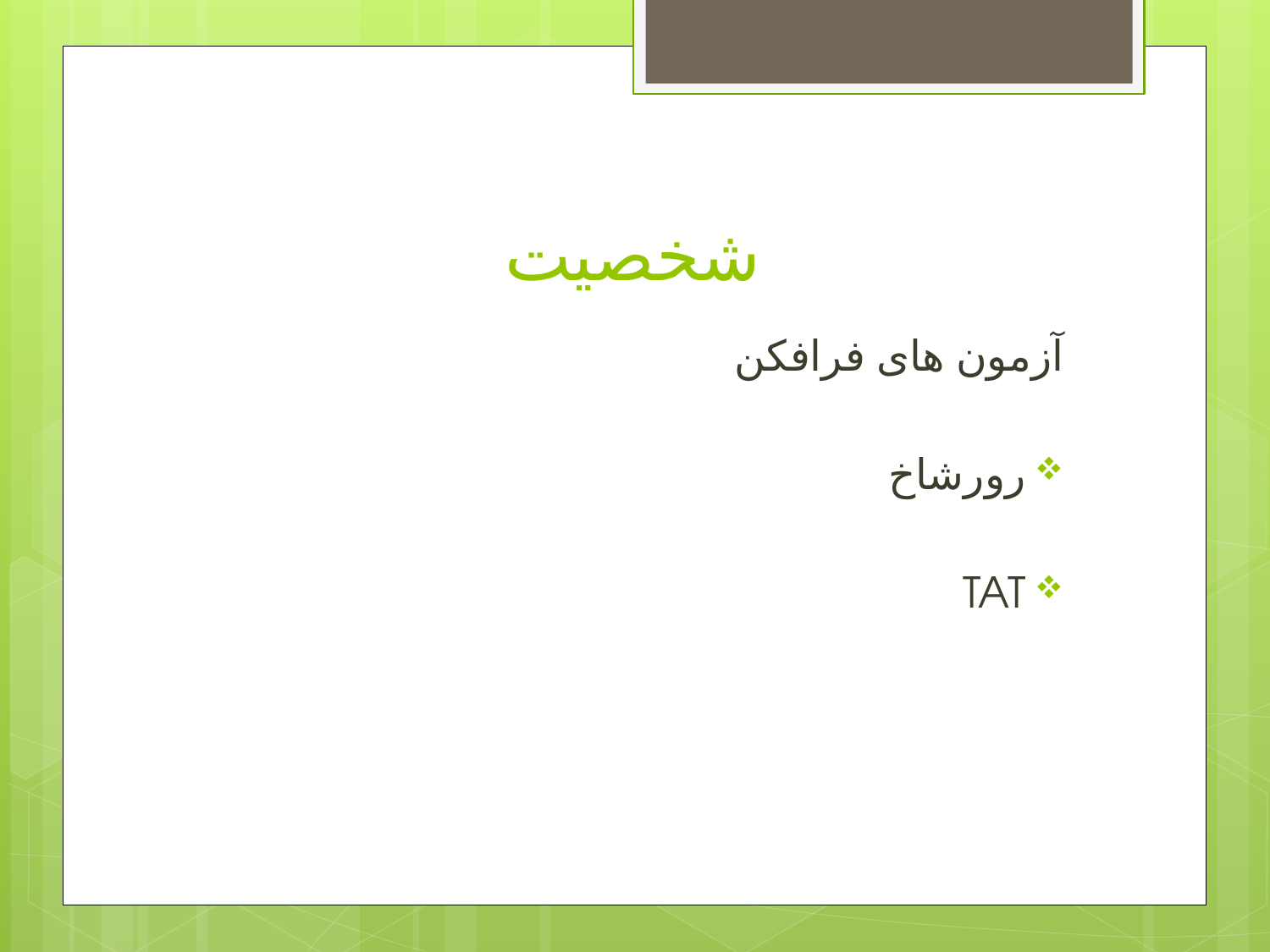

# شخصیت
آزمون های فرافکن

رورشاخ

TAT